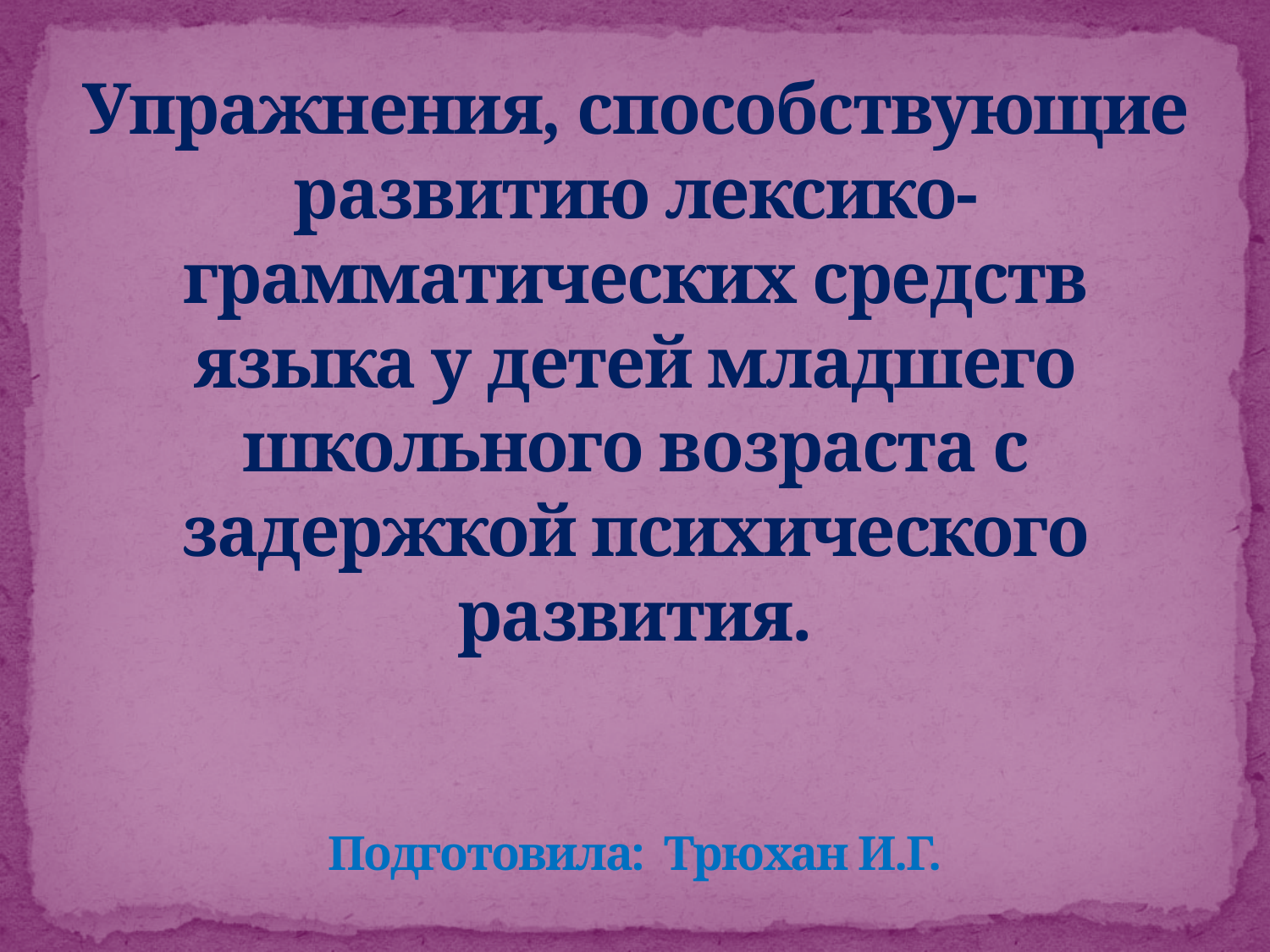

# Упражнения, способствующие развитию лексико-грамматических средств языка у детей младшего школьного возраста с задержкой психического развития. Подготовила:  Трюхан И.Г.